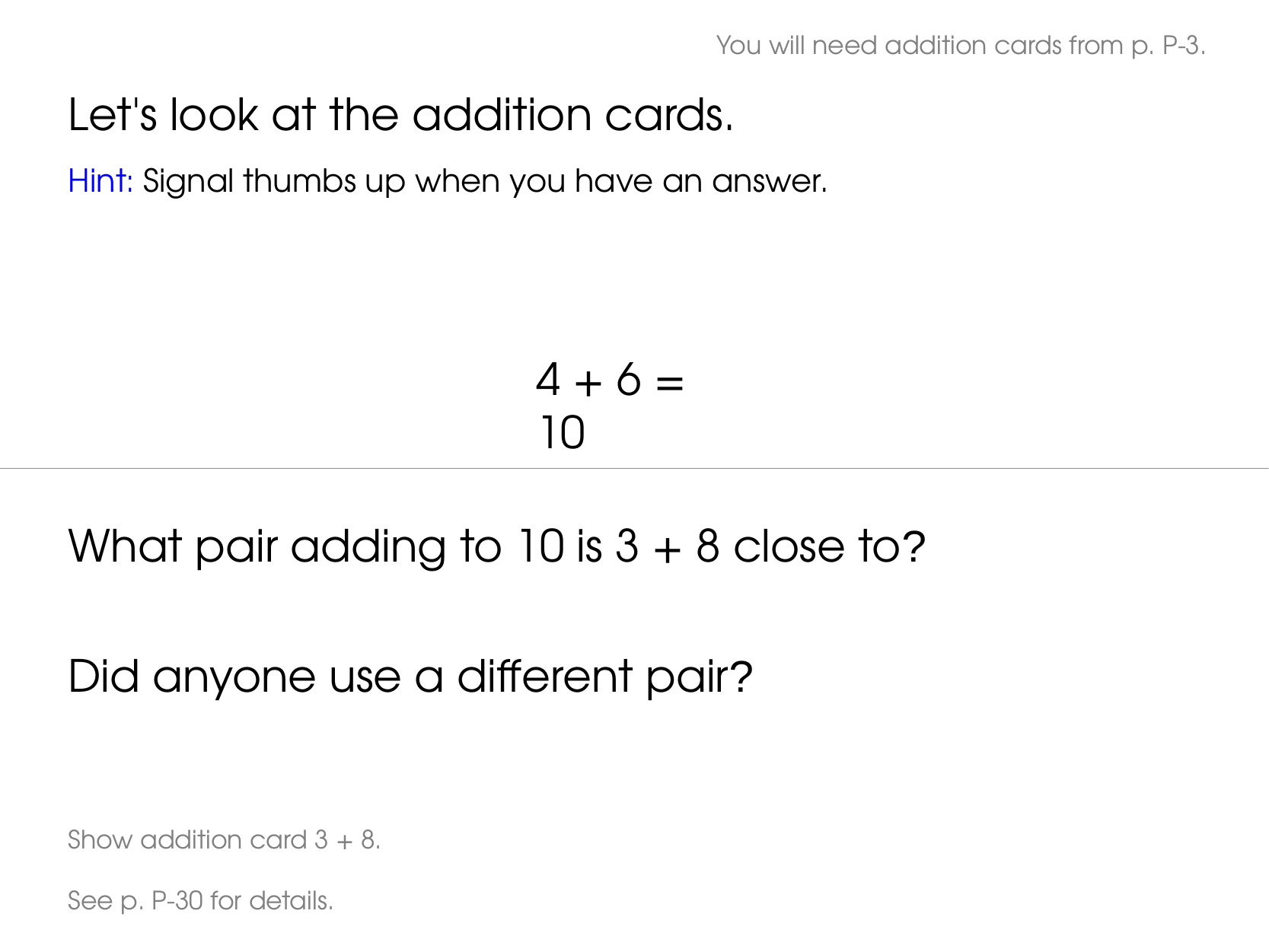

You will need addition cards from p. P-3.
Let's look at the addition cards.
Hint: Signal thumbs up when you have an answer.
4 + 6 = 10
What pair adding to 10 is 3 + 8 close to?
Did anyone use a different pair?
Show addition card 3 + 8.
See p. P-30 for details.